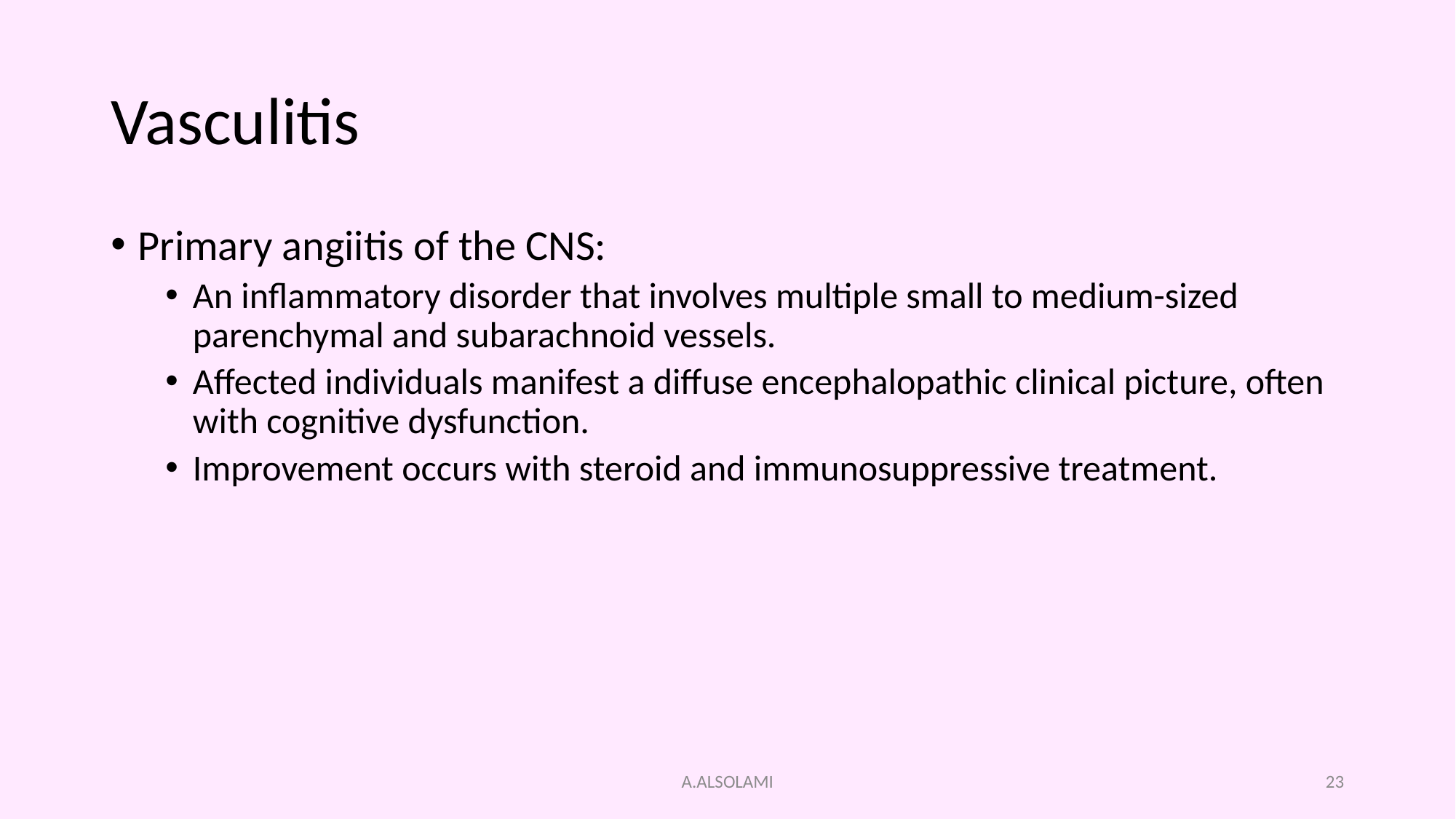

# Vasculitis
Primary angiitis of the CNS:
An inflammatory disorder that involves multiple small to medium-sized parenchymal and subarachnoid vessels.
Affected individuals manifest a diffuse encephalopathic clinical picture, often with cognitive dysfunction.
Improvement occurs with steroid and immunosuppressive treatment.

A.ALSOLAMI
23